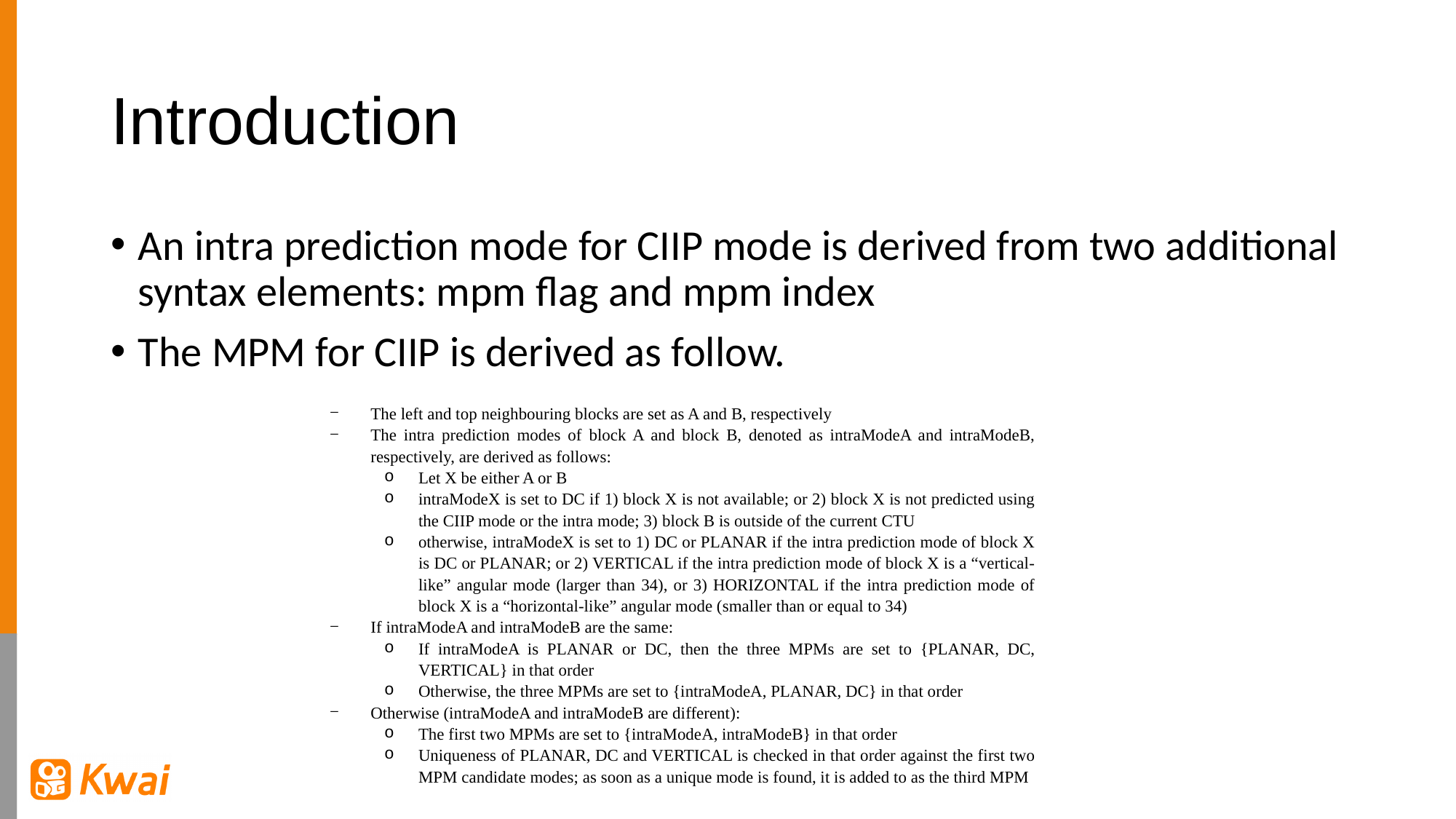

# Introduction
An intra prediction mode for CIIP mode is derived from two additional syntax elements: mpm flag and mpm index
The MPM for CIIP is derived as follow.
The left and top neighbouring blocks are set as A and B, respectively
The intra prediction modes of block A and block B, denoted as intraModeA and intraModeB, respectively, are derived as follows:
Let X be either A or B
intraModeX is set to DC if 1) block X is not available; or 2) block X is not predicted using the CIIP mode or the intra mode; 3) block B is outside of the current CTU
otherwise, intraModeX is set to 1) DC or PLANAR if the intra prediction mode of block X is DC or PLANAR; or 2) VERTICAL if the intra prediction mode of block X is a “vertical-like” angular mode (larger than 34), or 3) HORIZONTAL if the intra prediction mode of block X is a “horizontal-like” angular mode (smaller than or equal to 34)
If intraModeA and intraModeB are the same:
If intraModeA is PLANAR or DC, then the three MPMs are set to {PLANAR, DC, VERTICAL} in that order
Otherwise, the three MPMs are set to {intraModeA, PLANAR, DC} in that order
Otherwise (intraModeA and intraModeB are different):
The first two MPMs are set to {intraModeA, intraModeB} in that order
Uniqueness of PLANAR, DC and VERTICAL is checked in that order against the first two MPM candidate modes; as soon as a unique mode is found, it is added to as the third MPM